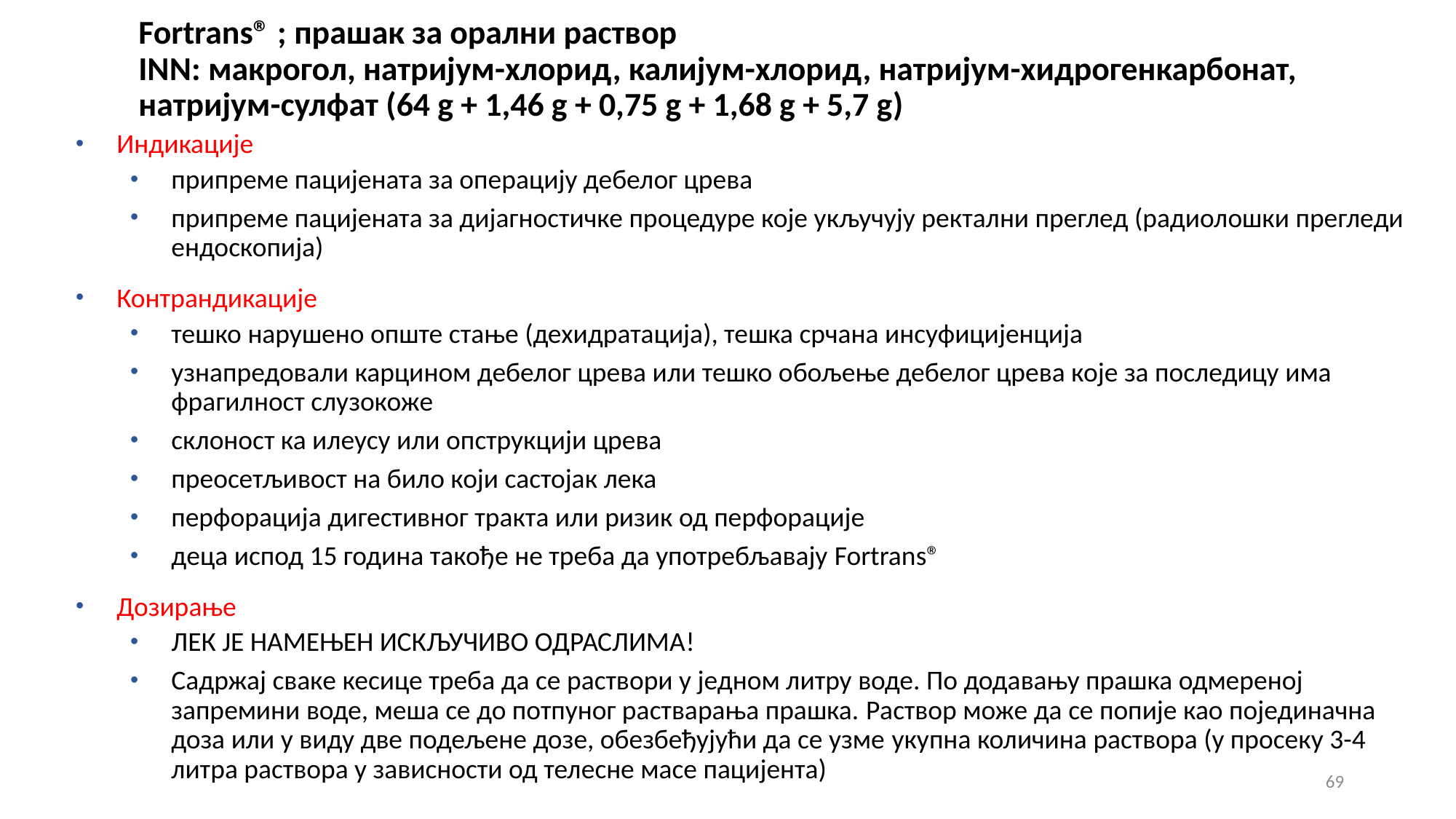

# Fortrans® ; прашак за орални раствор INN: макрогол, натријум-хлорид, калијум-хлорид, натријум-хидрогенкарбонат, натријум-сулфат (64 g + 1,46 g + 0,75 g + 1,68 g + 5,7 g)
Индикације
припреме пацијената за операцију дебелог црева
припреме пацијената за дијагностичке процедуре које укључују ректални преглед (радиолошки прегледи ендоскопија)
Контрандикације
тешко нарушено опште стање (дехидратација), тешка срчана инсуфицијенција
узнапредовали карцином дебелог црева или тешко обољење дебелог црева које за последицу има фрагилност слузокоже
склоност ка илеусу или опструкцији црева
преосетљивост на било који састојак лека
перфорација дигестивног тракта или ризик од перфорације
деца испод 15 година такође не треба да употребљавају Fortrans®
Дозирање
ЛЕК ЈЕ НАМЕЊЕН ИСКЉУЧИВО ОДРАСЛИМА!
Садржај сваке кесице треба да се раствори у једном литру воде. По додавању прашка одмереној запремини воде, меша се до потпуног растварања прашка. Раствор може да се попије као појединачна доза или у виду две подељене дозе, обезбеђујући да се узме укупна количина раствора (у просеку 3-4 литра раствора у зависности од телесне масе пацијента)
69